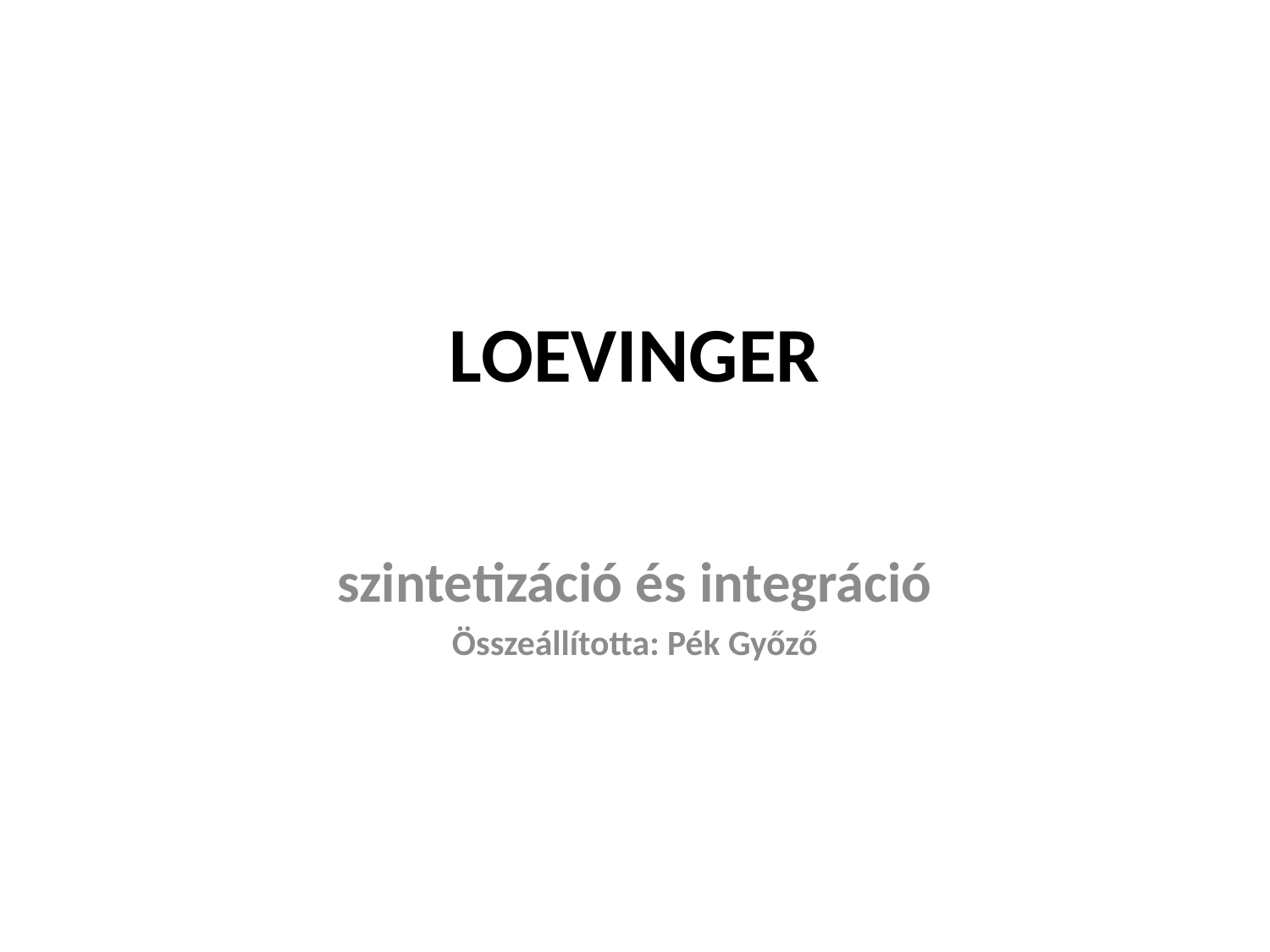

# LOEVINGER
szintetizáció és integráció
Összeállította: Pék Győző